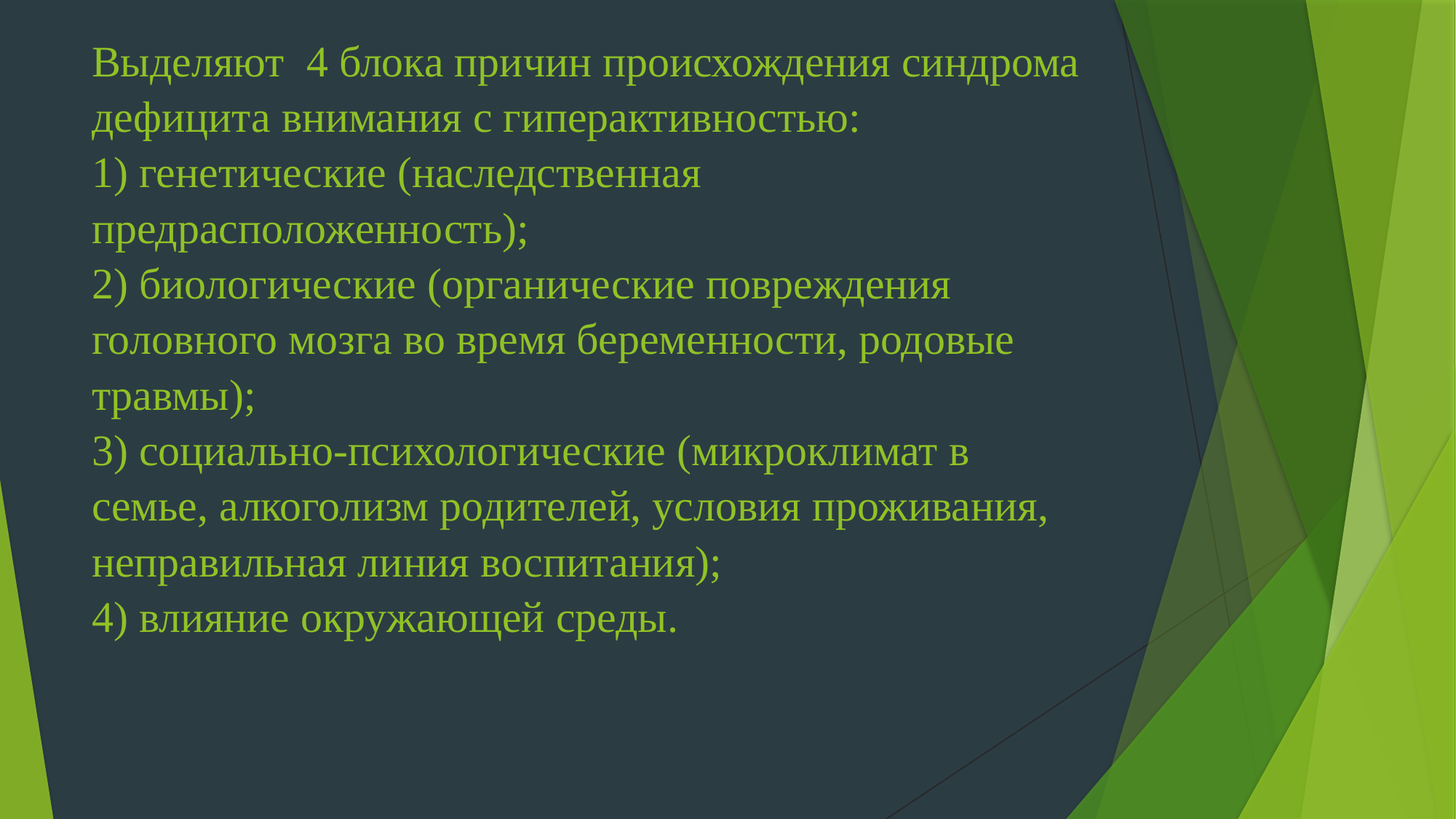

# Выделяют  4 блока причин происхождения синдрома дефицита внимания с гиперактивностью: 1) генетические (наследственная предрасположенность); 2) биологические (органические повреждения головного мозга во время беременности, родовые травмы); 3) социально-психологические (микроклимат в семье, алкоголизм родителей, условия проживания, неправильная линия воспитания); 4) влияние окружающей среды.